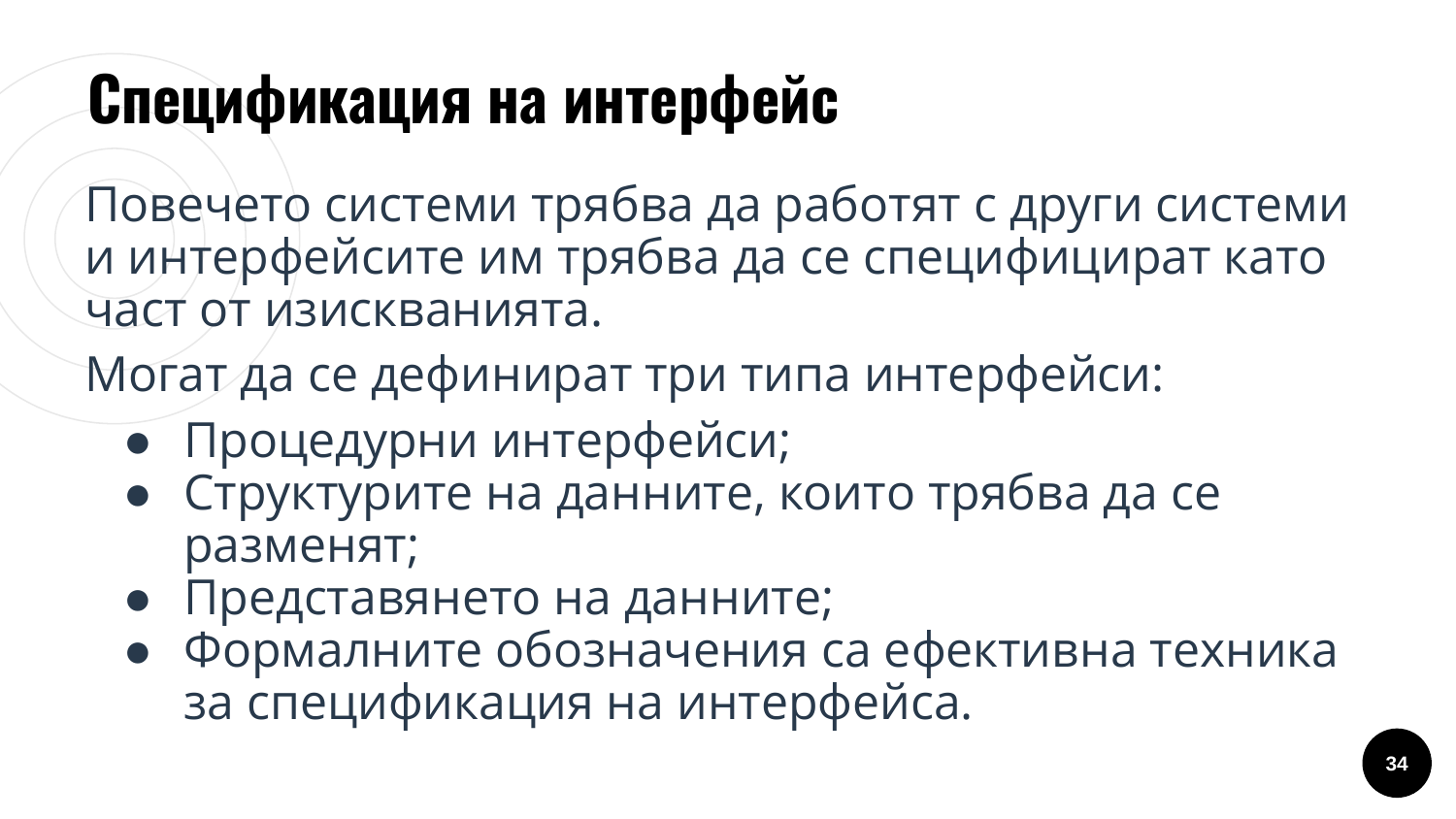

# Спецификация на интерфейс
Повечето системи трябва да работят с други системи и интерфейсите им трябва да се специфицират като част от изискванията.
Могат да се дефинират три типа интерфейси:
Процедурни интерфейси;
Структурите на данните, които трябва да се разменят;
Представянето на данните;
Формалните обозначения са ефективна техника за спецификация на интерфейса.
Lorem um congue
34